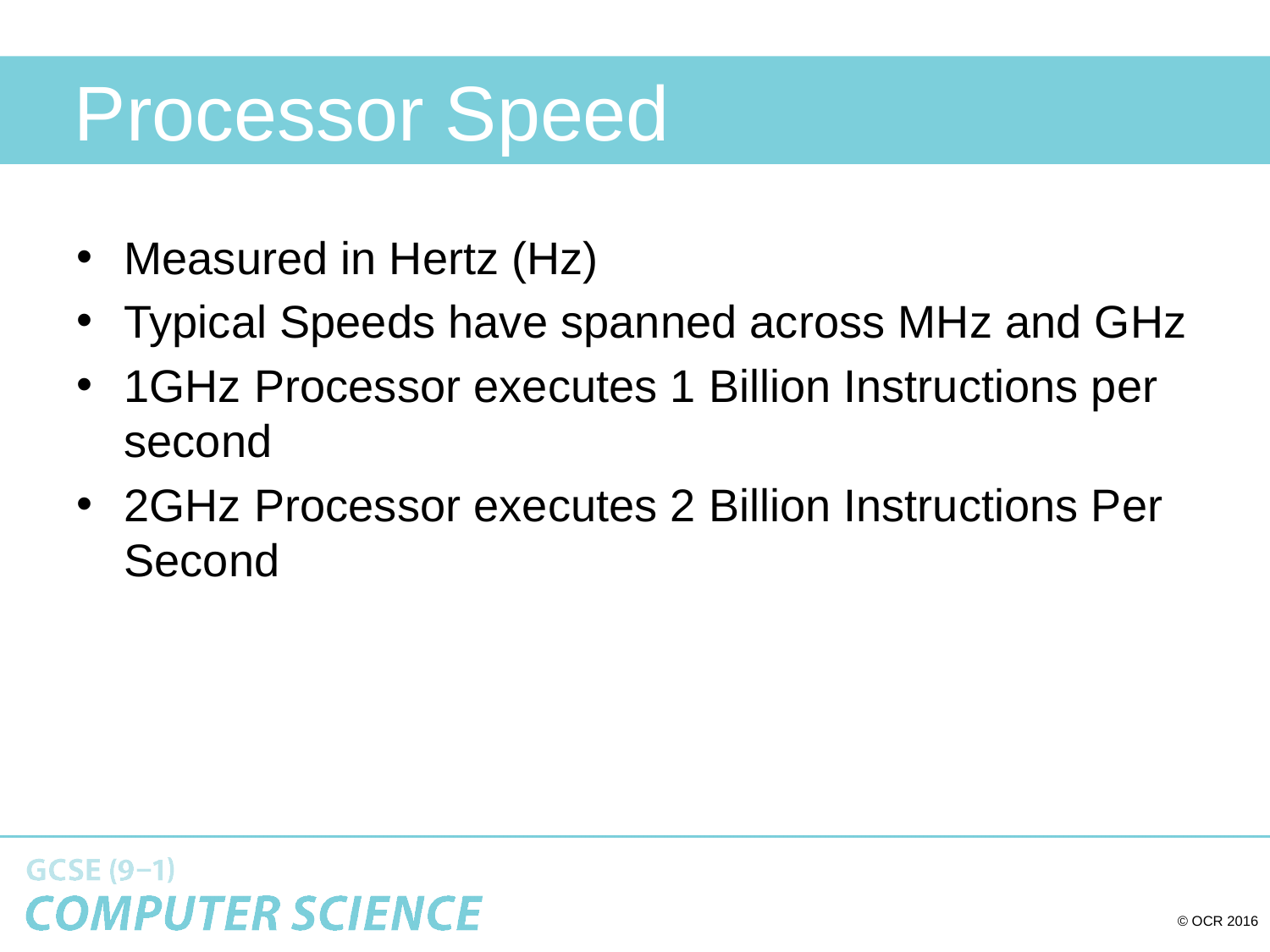

# Processor Speed
Measured in Hertz (Hz)
Typical Speeds have spanned across MHz and GHz
1GHz Processor executes 1 Billion Instructions per second
2GHz Processor executes 2 Billion Instructions Per Second